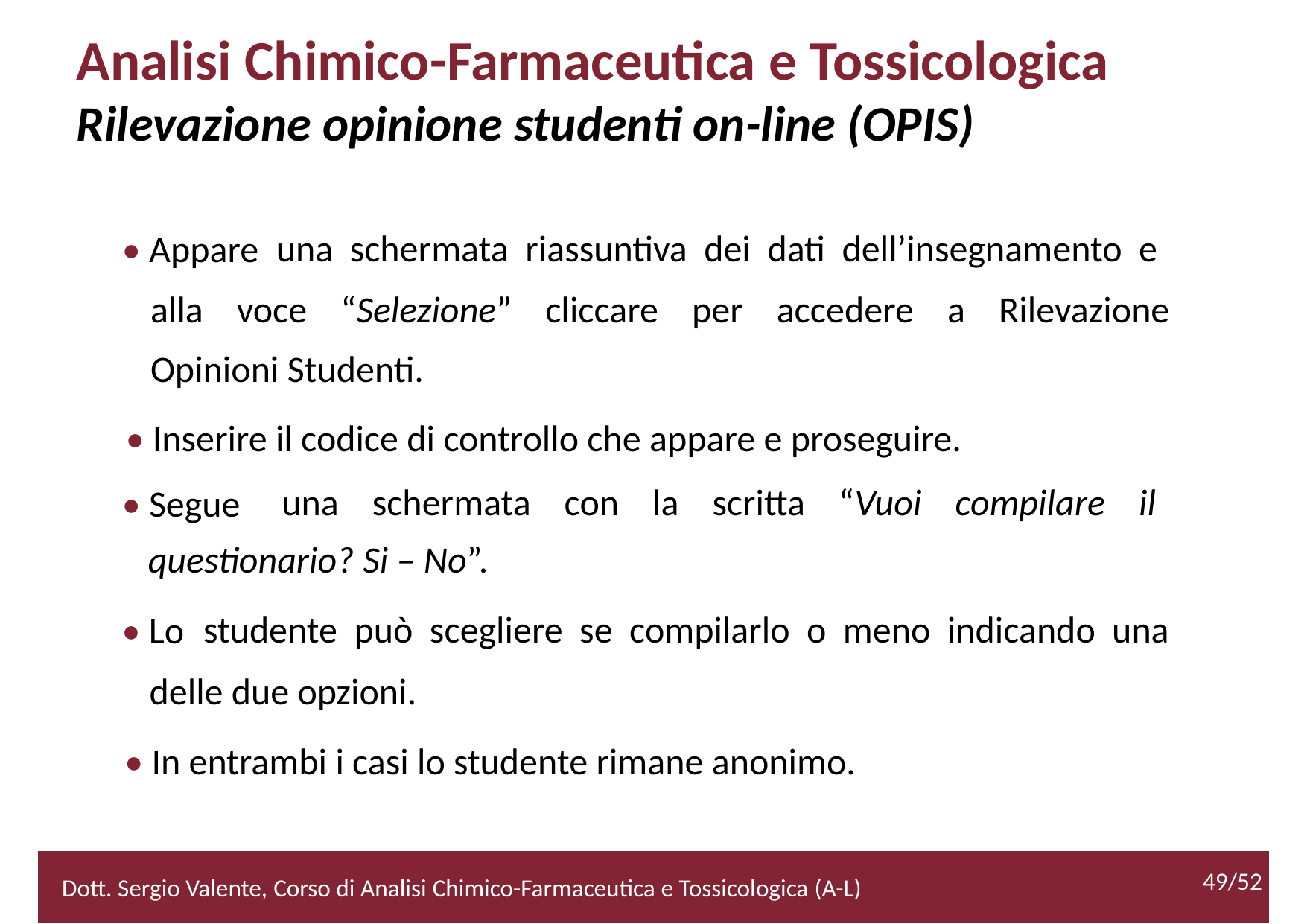

Analisi Chimico-Farmaceutica e Tossicologica
Rilevazione opinione studenti on-line (OPIS)
• Appare
una  schermata  riassuntiva  dei  dati  dell’insegnamento  e
	alla    voce    “Selezione”    cliccare    per    accedere    a    Rilevazione

	Opinioni Studenti.

• Inserire il codice di controllo che appare e proseguire.
• Segue
una    schermata    con    la    scritta    “Vuoi    compilare    il
questionario? Si – No”.
• Lo
studente  può  scegliere  se  compilarlo  o  meno  indicando  una
		delle due opzioni.

• In entrambi i casi lo studente rimane anonimo.

49/52
Dott. Sergio Valente, Corso di Analisi Chimico-Farmaceutica e Tossicologica (A-L)